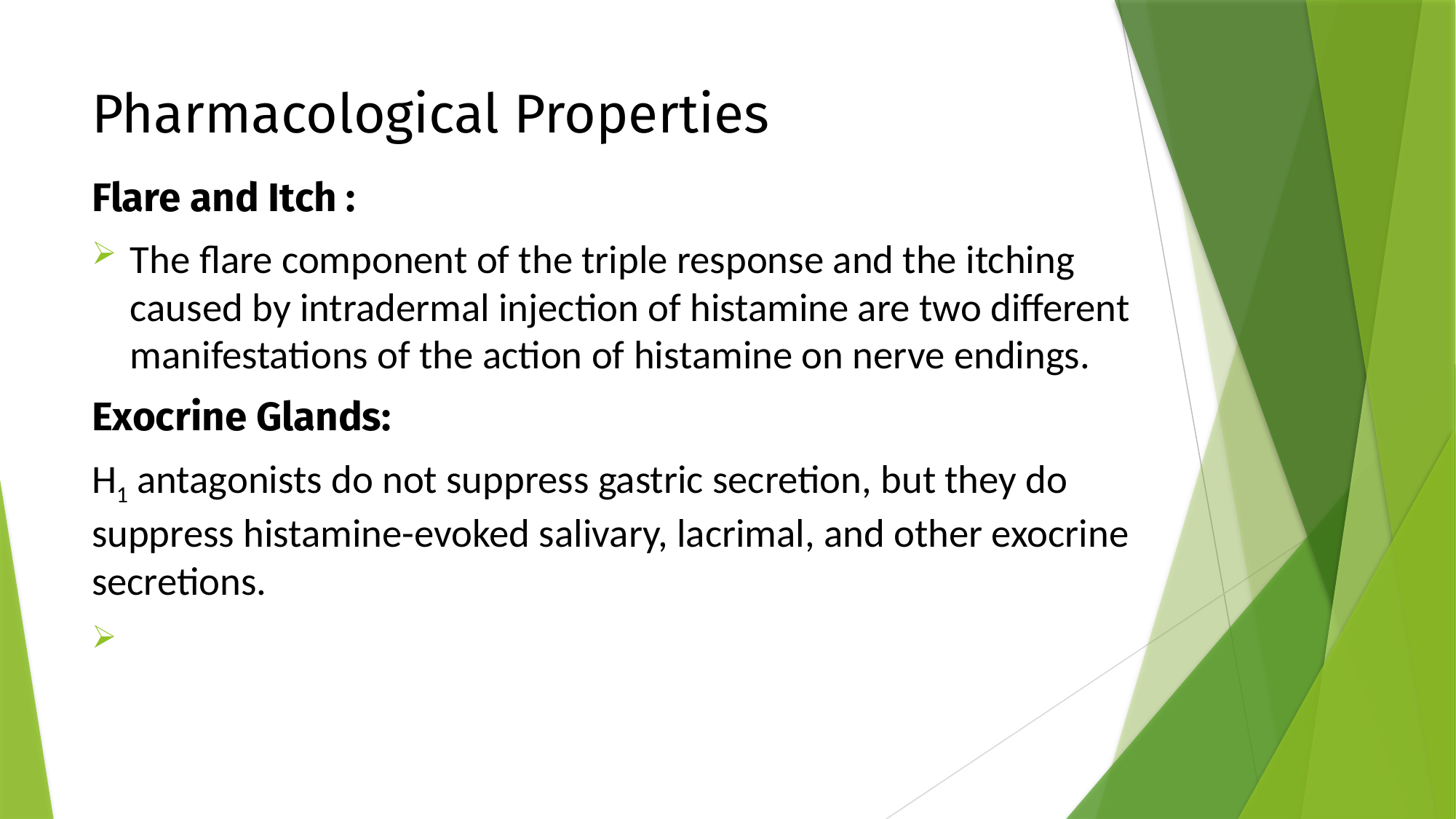

# Pharmacological Properties
Flare and Itch :
The flare component of the triple response and the itching caused by intradermal injection of histamine are two different manifestations of the action of histamine on nerve endings.
Exocrine Glands:
H1 antagonists do not suppress gastric secretion, but they do suppress histamine-evoked salivary, lacrimal, and other exocrine secretions.